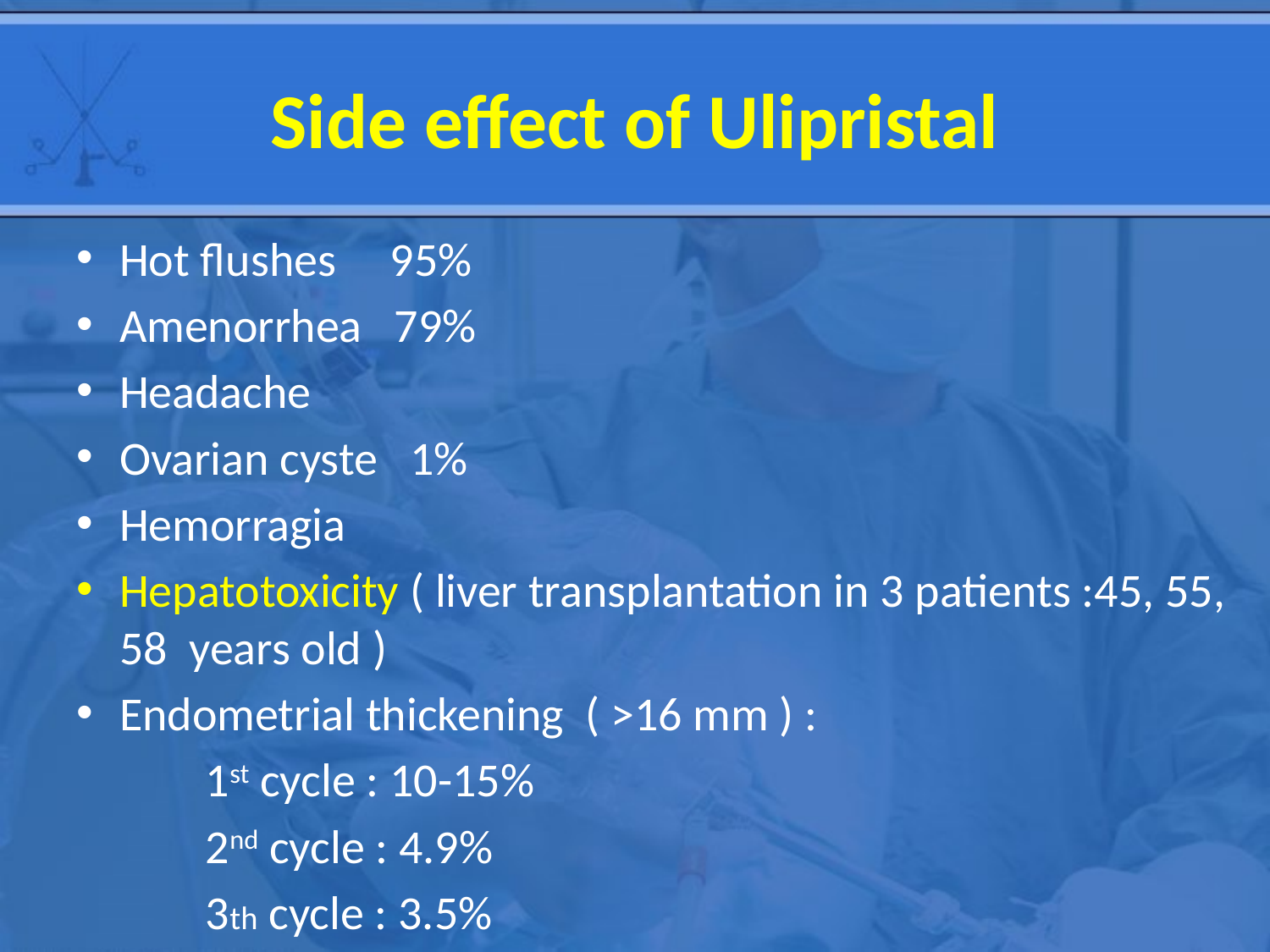

# Side effect of Ulipristal
Hot flushes     95%
Amenorrhea   79%
Headache
Ovarian cyste   1%
Hemorragia
Hepatotoxicity ( liver transplantation in 3 patients :45, 55, 58  years old )
Endometrial thickening  ( >16 mm ) :
            1st cycle : 10-15%
            2nd cycle : 4.9%
            3th cycle : 3.5%